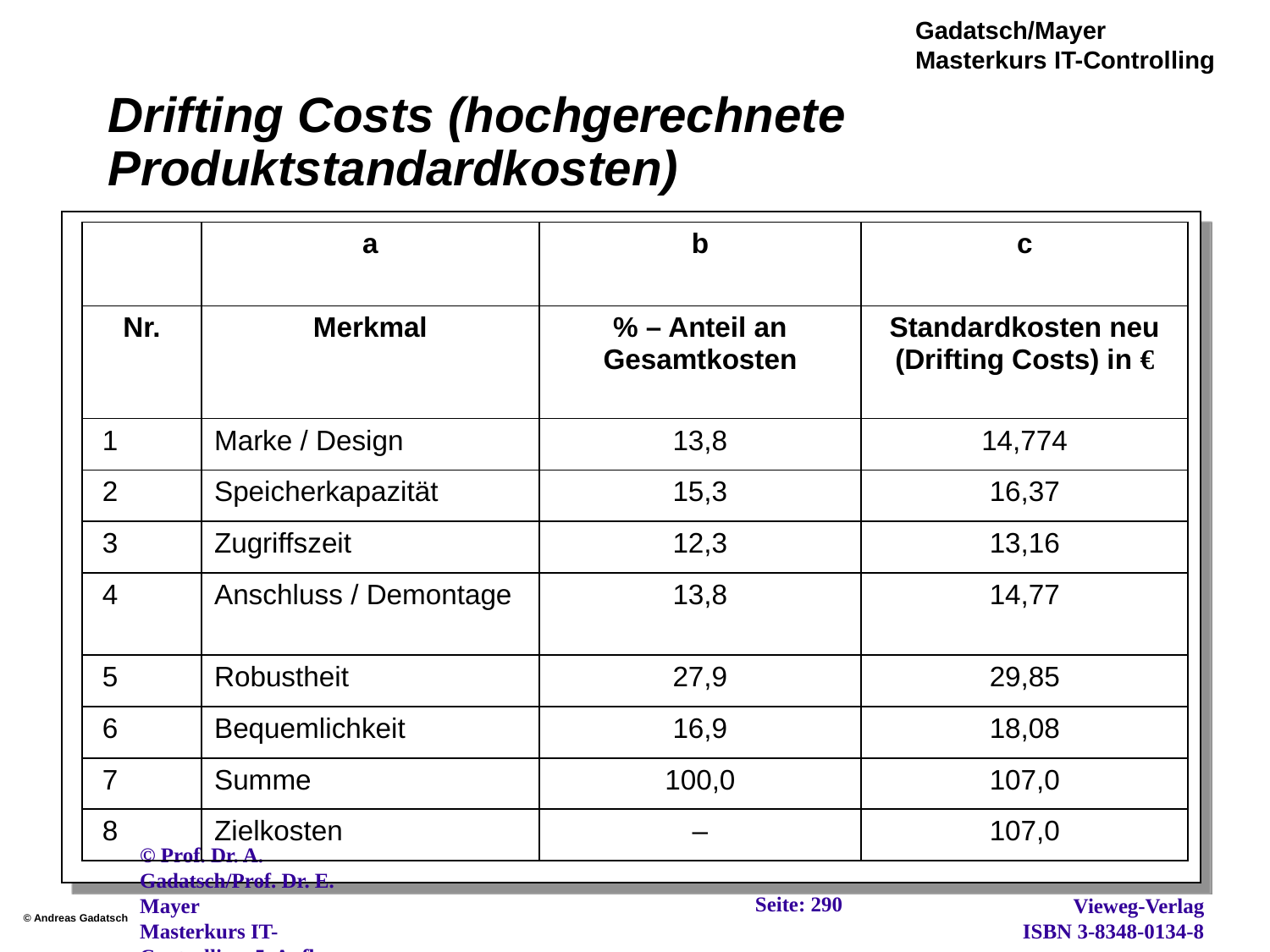

# Drifting Costs (hochgerechnete Produktstandardkosten)
|  | a | b | c |
| --- | --- | --- | --- |
| Nr. | Merkmal | % – Anteil an Gesamtkosten | Standardkosten neu (Drifting Costs) in € |
| 1 | Marke / Design | 13,8 | 14,774 |
| 2 | Speicherkapazität | 15,3 | 16,37 |
| 3 | Zugriffszeit | 12,3 | 13,16 |
| 4 | Anschluss / Demontage | 13,8 | 14,77 |
| 5 | Robustheit | 27,9 | 29,85 |
| 6 | Bequemlichkeit | 16,9 | 18,08 |
| 7 | Summe | 100,0 | 107,0 |
| 8 | Zielkosten | – | 107,0 |

Seite: 290

© Prof. Dr. A. Gadatsch/Prof. Dr. E. Mayer
Masterkurs IT-Controlling, 5. Aufl., Wiesbaden, 2012